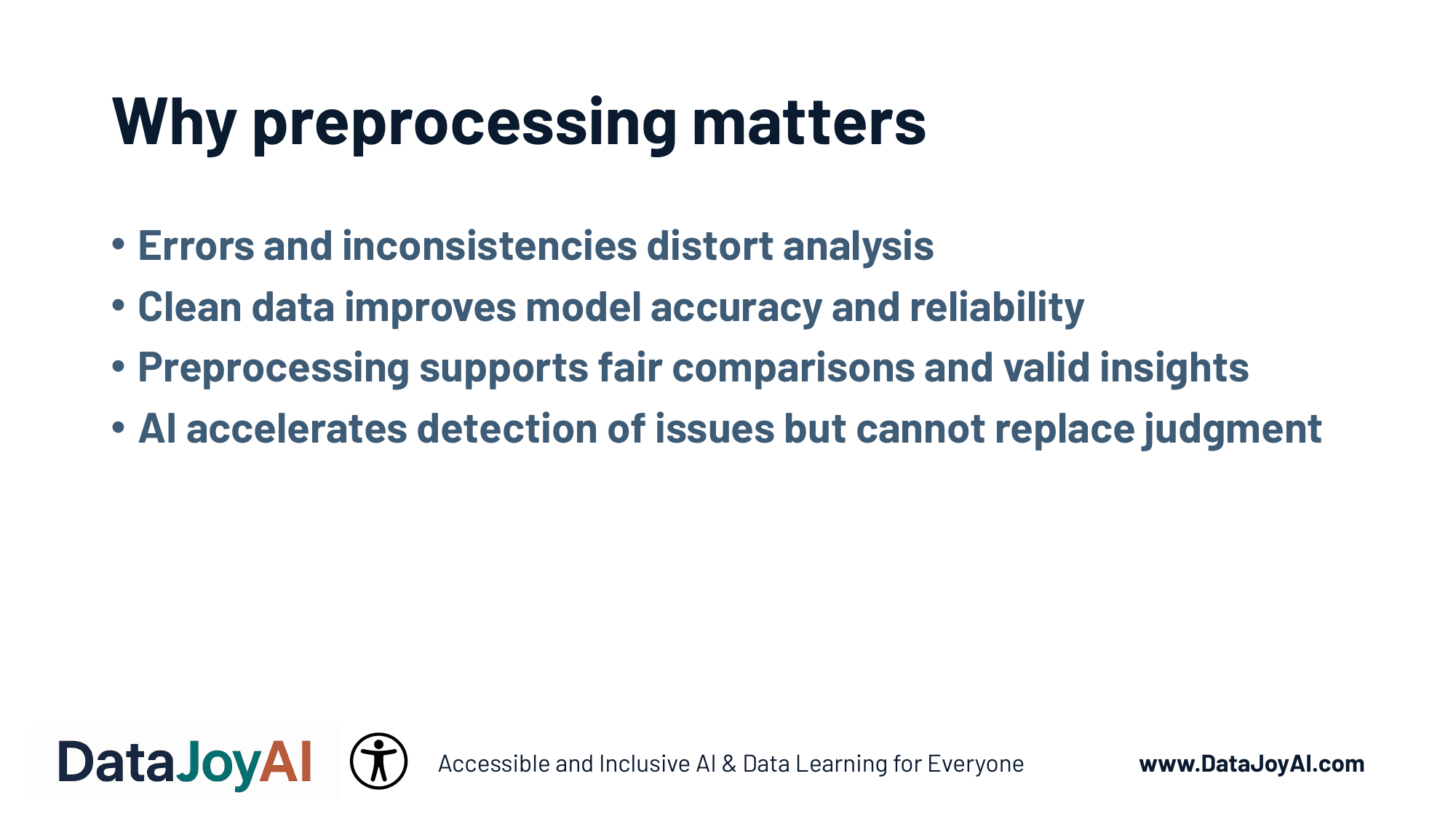

# Why preprocessing matters
Errors and inconsistencies distort analysis
Clean data improves model accuracy and reliability
Preprocessing supports fair comparisons and valid insights
AI accelerates detection of issues but cannot replace judgment